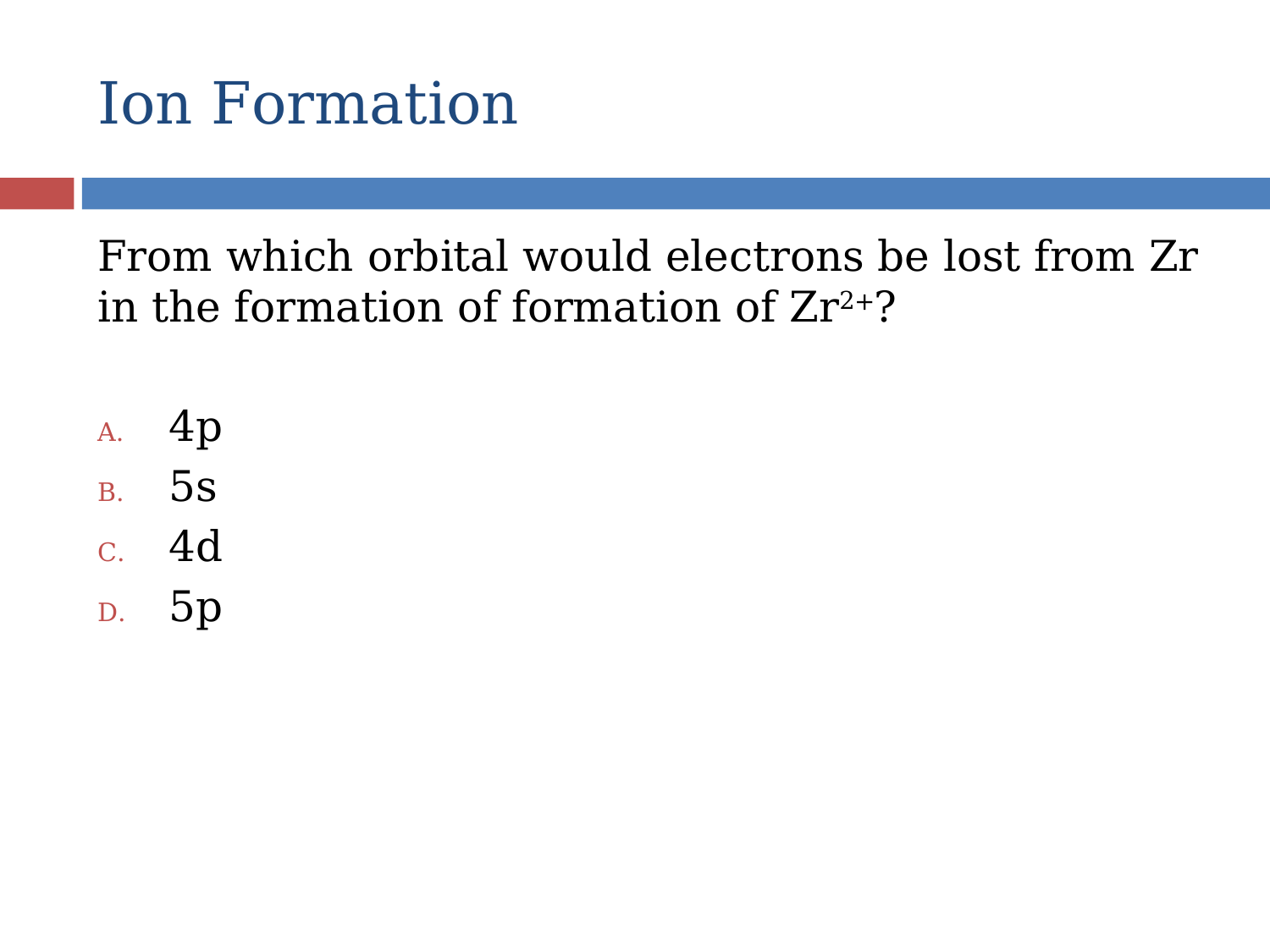

# Ion Formation
From which orbital would electrons be lost from Zr in the formation of formation of Zr2+?

4p
5s
4d
5p